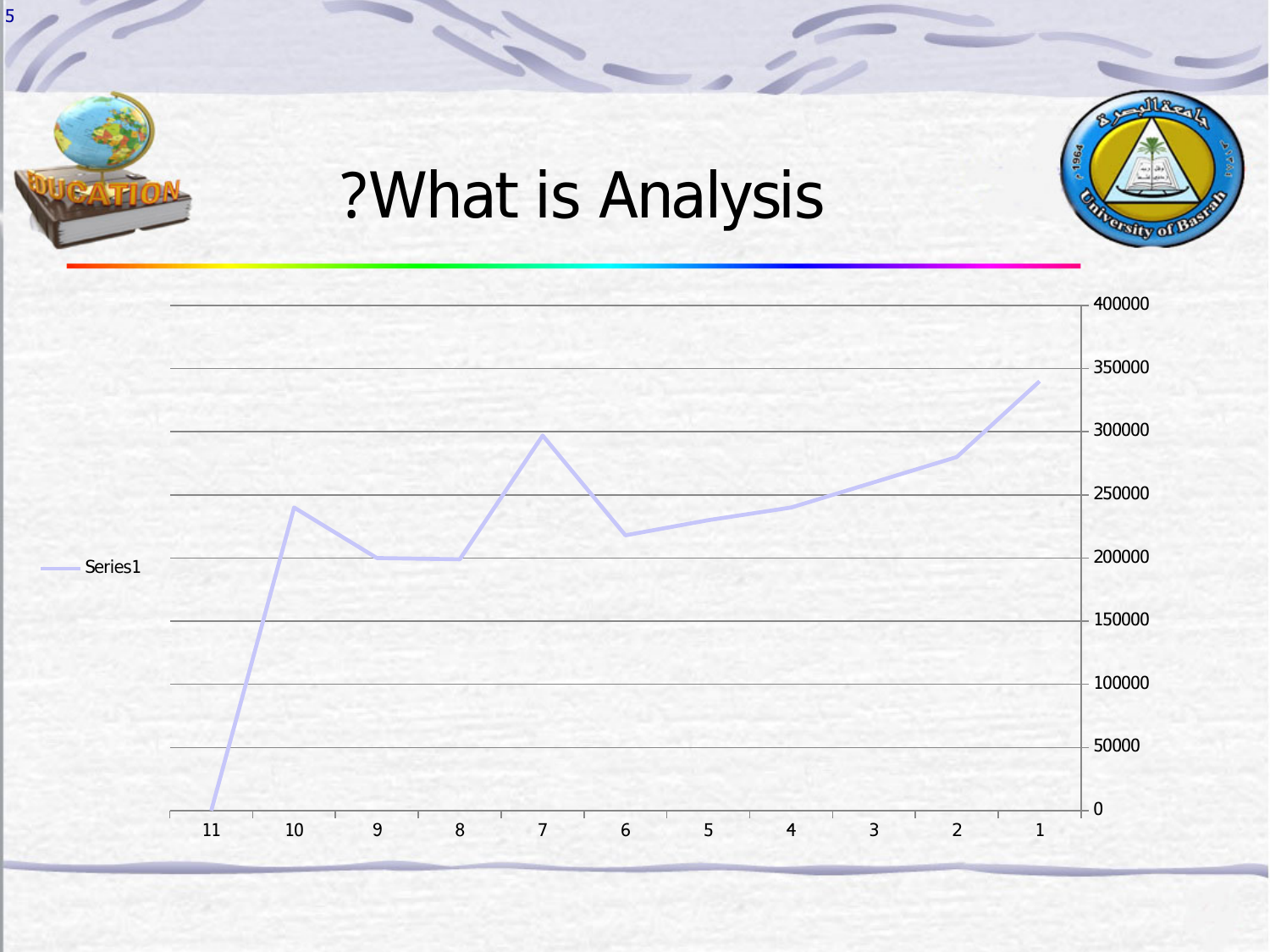

5
What is Analysis?

### Chart

| Category |  |
|---|---|